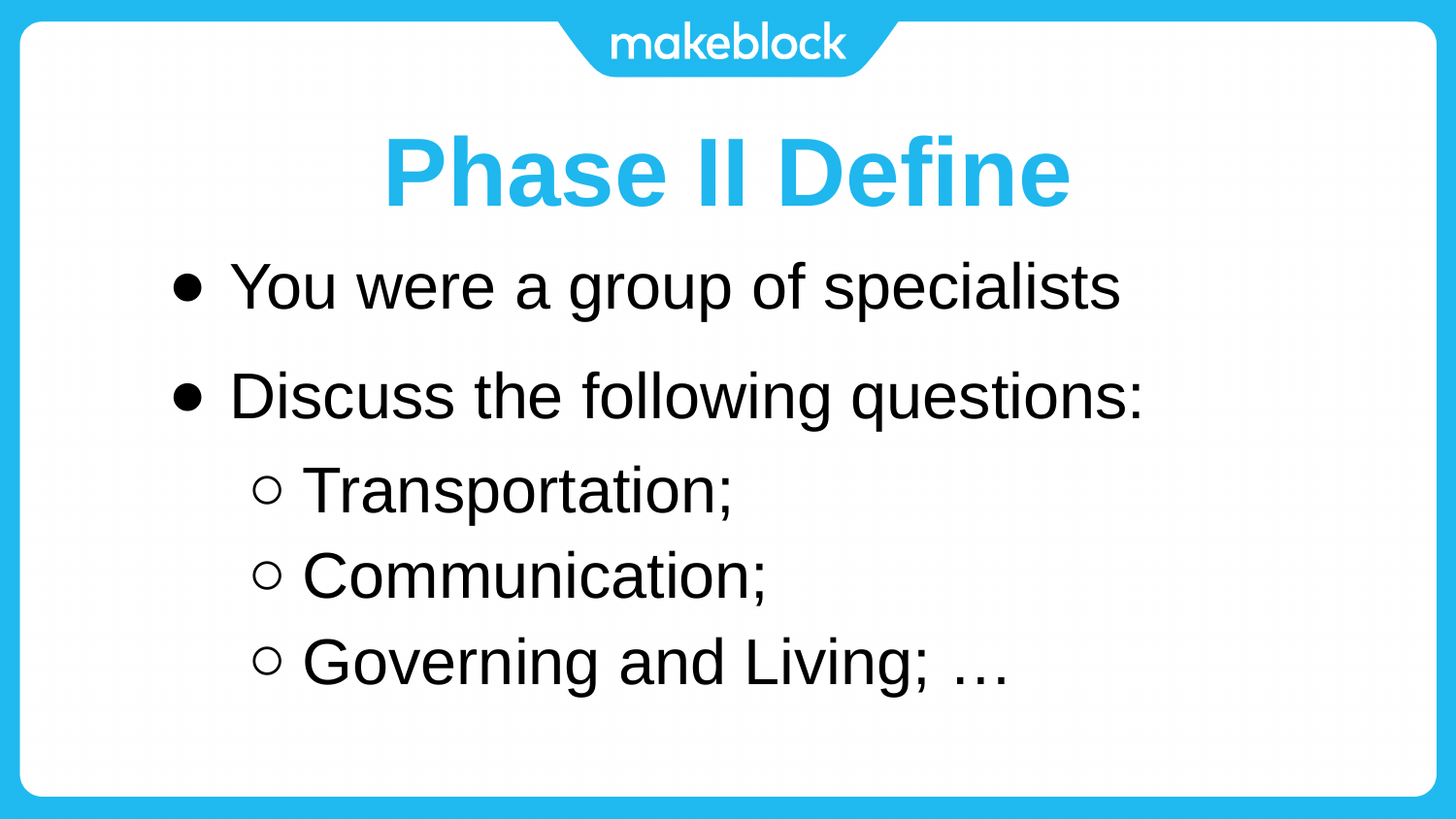

# Phase II Define
You were a group of specialists
Discuss the following questions:
Transportation;
Communication;
Governing and Living; …